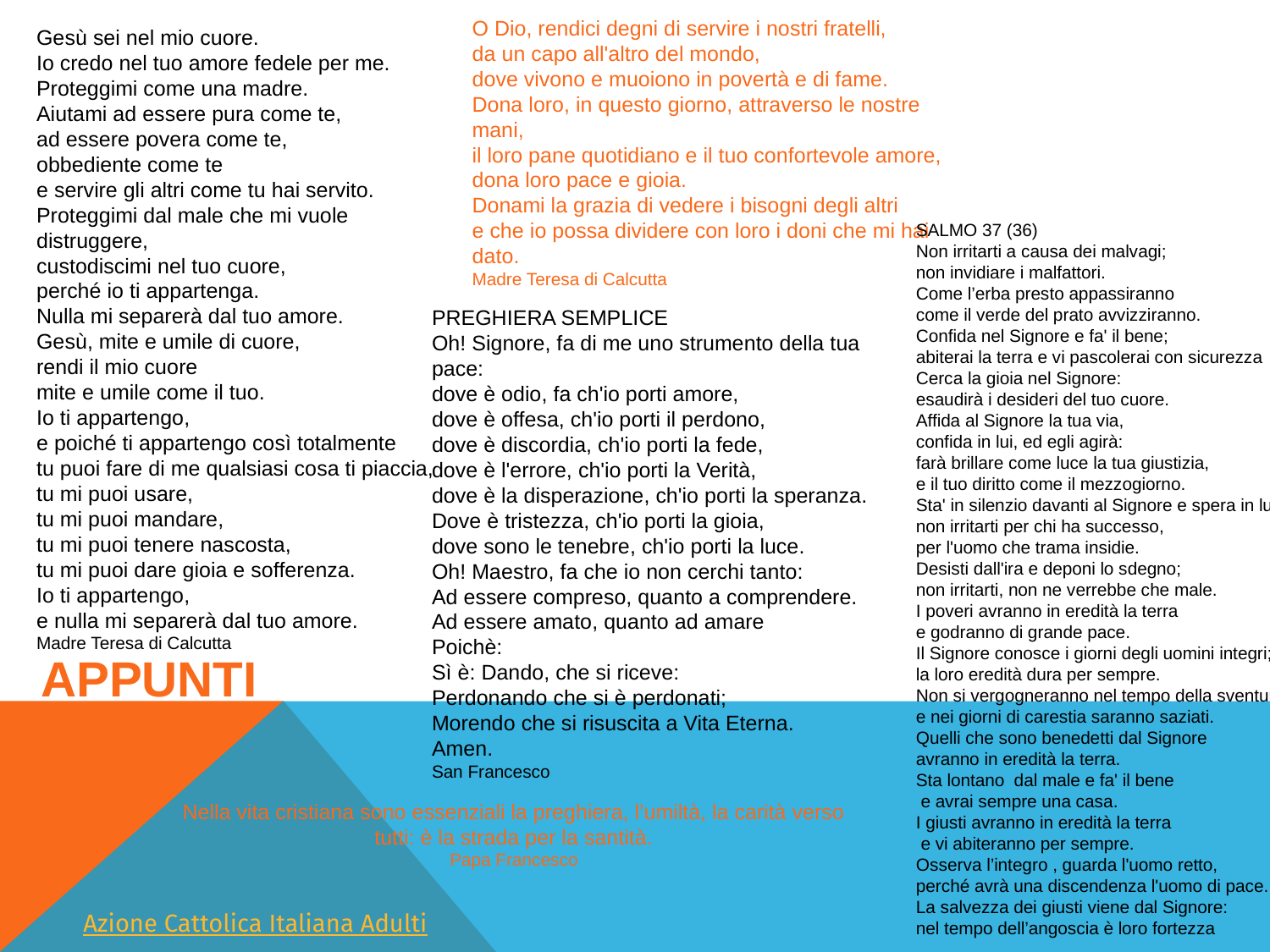

O Dio, rendici degni di servire i nostri fratelli,
da un capo all'altro del mondo,
dove vivono e muoiono in povertà e di fame.
Dona loro, in questo giorno, attraverso le nostre mani,
il loro pane quotidiano e il tuo confortevole amore,
dona loro pace e gioia.
Donami la grazia di vedere i bisogni degli altri
e che io possa dividere con loro i doni che mi hai dato.
Madre Teresa di Calcutta
Gesù sei nel mio cuore.
Io credo nel tuo amore fedele per me.
Proteggimi come una madre.
Aiutami ad essere pura come te,
ad essere povera come te,
obbediente come te
e servire gli altri come tu hai servito.
Proteggimi dal male che mi vuole distruggere,
custodiscimi nel tuo cuore,
perché io ti appartenga.
Nulla mi separerà dal tuo amore.
Gesù, mite e umile di cuore,
rendi il mio cuore
mite e umile come il tuo.
Io ti appartengo,
e poiché ti appartengo così totalmente
tu puoi fare di me qualsiasi cosa ti piaccia,
tu mi puoi usare,
tu mi puoi mandare,
tu mi puoi tenere nascosta,
tu mi puoi dare gioia e sofferenza.
Io ti appartengo,
e nulla mi separerà dal tuo amore.
Madre Teresa di Calcutta

SALMO 37 (36)
Non irritarti a causa dei malvagi;
non invidiare i malfattori.
Come l’erba presto appassiranno
come il verde del prato avvizziranno.
Confida nel Signore e fa' il bene;
abiterai la terra e vi pascolerai con sicurezza
Cerca la gioia nel Signore:
esaudirà i desideri del tuo cuore.
Affida al Signore la tua via,
confida in lui, ed egli agirà:
farà brillare come luce la tua giustizia,
e il tuo diritto come il mezzogiorno.
Sta' in silenzio davanti al Signore e spera in lui;
non irritarti per chi ha successo,
per l'uomo che trama insidie.
Desisti dall'ira e deponi lo sdegno;
non irritarti, non ne verrebbe che male.
I poveri avranno in eredità la terra
e godranno di grande pace.
Il Signore conosce i giorni degli uomini integri;
la loro eredità dura per sempre.
Non si vergogneranno nel tempo della sventura
e nei giorni di carestia saranno saziati.
Quelli che sono benedetti dal Signore
avranno in eredità la terra.
Sta lontano  dal male e fa' il bene
 e avrai sempre una casa.
I giusti avranno in eredità la terra
 e vi abiteranno per sempre.
Osserva l’integro , guarda l'uomo retto,
perché avrà una discendenza l'uomo di pace.
La salvezza dei giusti viene dal Signore:
nel tempo dell’angoscia è loro fortezza
PREGHIERA SEMPLICE
Oh! Signore, fa di me uno strumento della tua pace:
dove è odio, fa ch'io porti amore,
dove è offesa, ch'io porti il perdono,
dove è discordia, ch'io porti la fede,
dove è l'errore, ch'io porti la Verità,
dove è la disperazione, ch'io porti la speranza.
Dove è tristezza, ch'io porti la gioia,
dove sono le tenebre, ch'io porti la luce.
Oh! Maestro, fa che io non cerchi tanto:
Ad essere compreso, quanto a comprendere.
Ad essere amato, quanto ad amare
Poichè:
Sì è: Dando, che si riceve:
Perdonando che si è perdonati;
Morendo che si risuscita a Vita Eterna.
Amen.
San Francesco
APPUNTI
Nella vita cristiana sono essenziali la preghiera, l’umiltà, la carità verso tutti: è la strada per la santità.
Papa Francesco
  Azione Cattolica Italiana Adulti